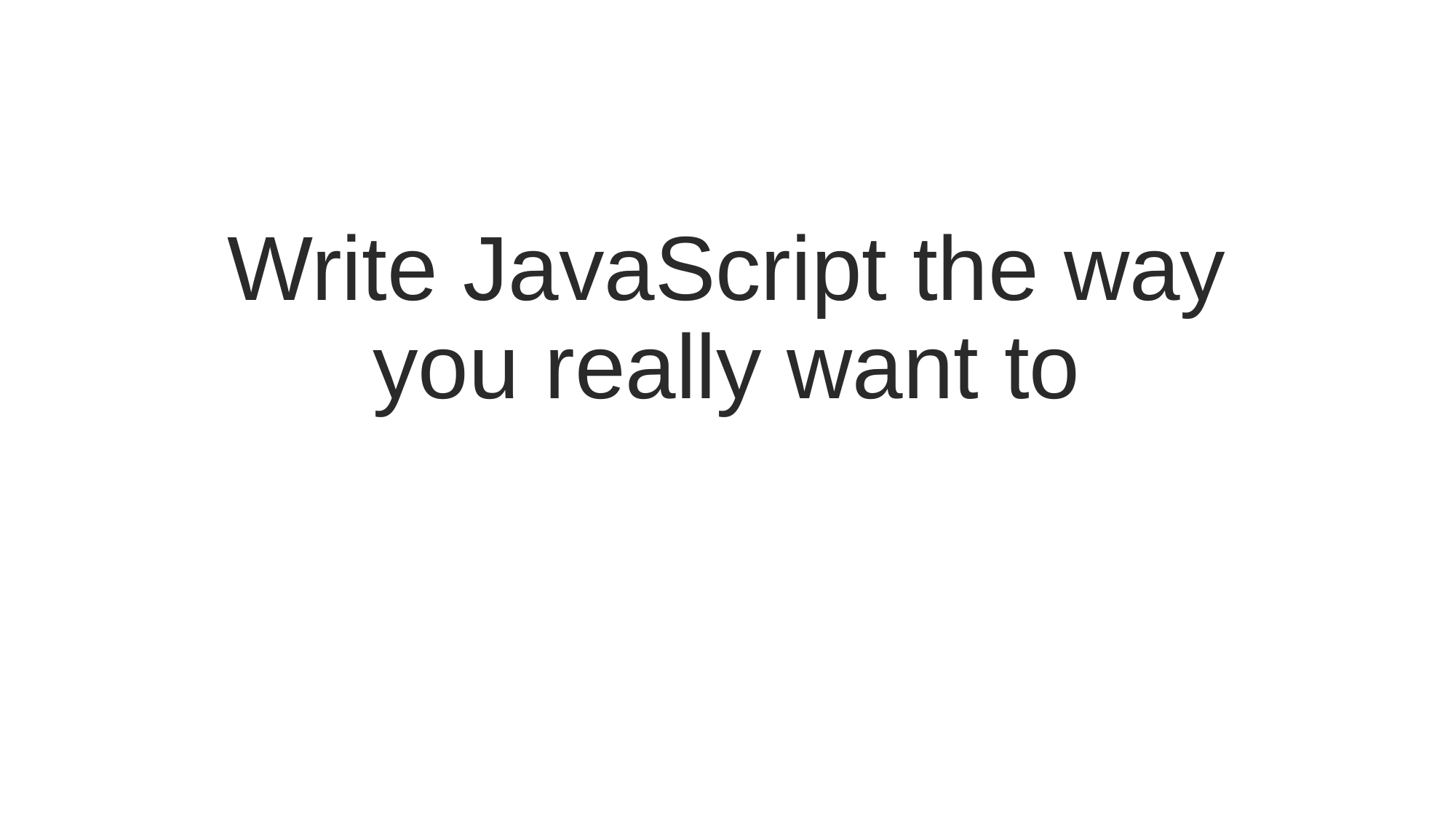

# Write JavaScript the way you really want to